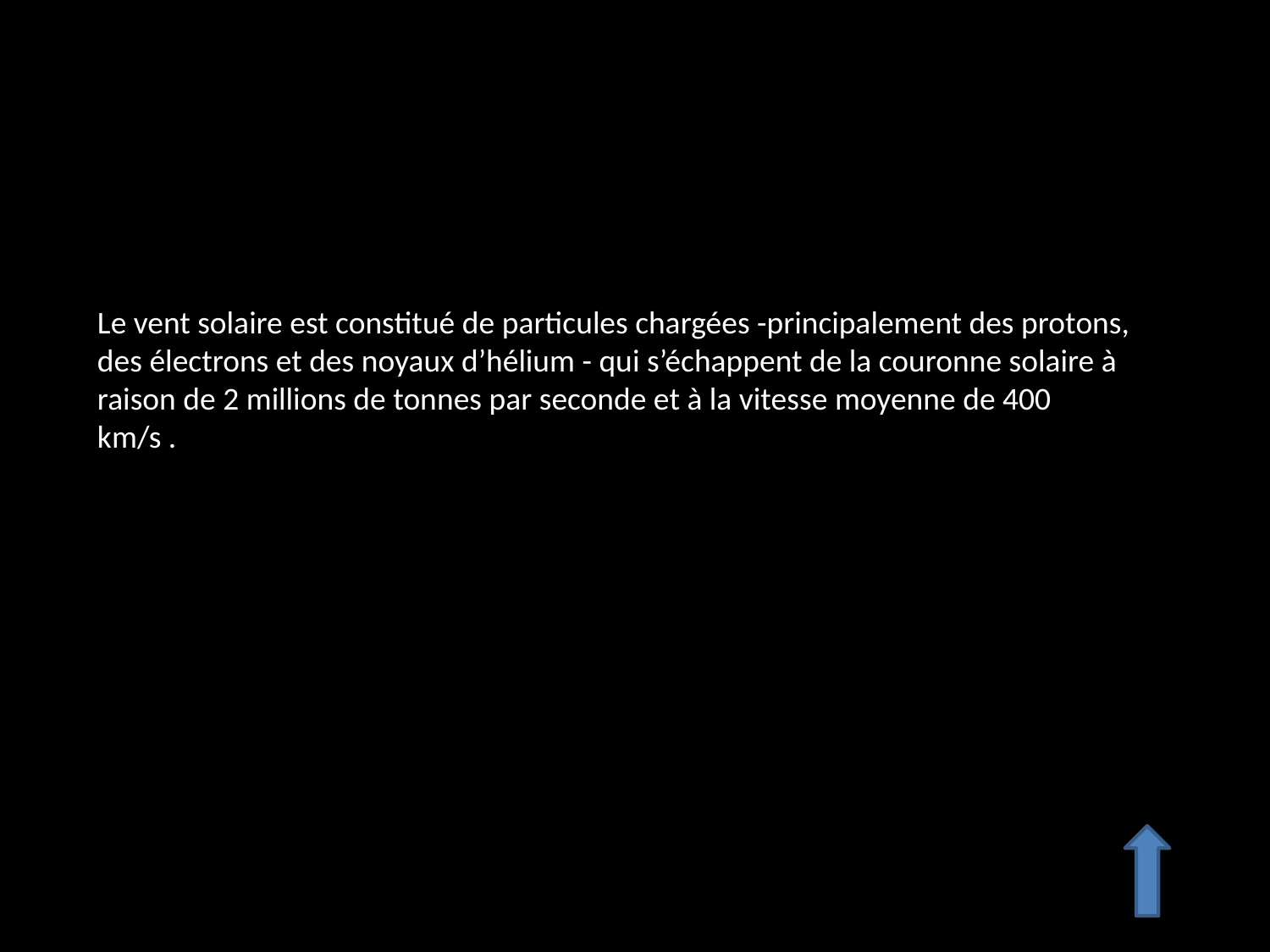

Le vent solaire est constitué de particules chargées -principalement des protons, des électrons et des noyaux d’hélium - qui s’échappent de la couronne solaire à raison de 2 millions de tonnes par seconde et à la vitesse moyenne de 400 km/s .